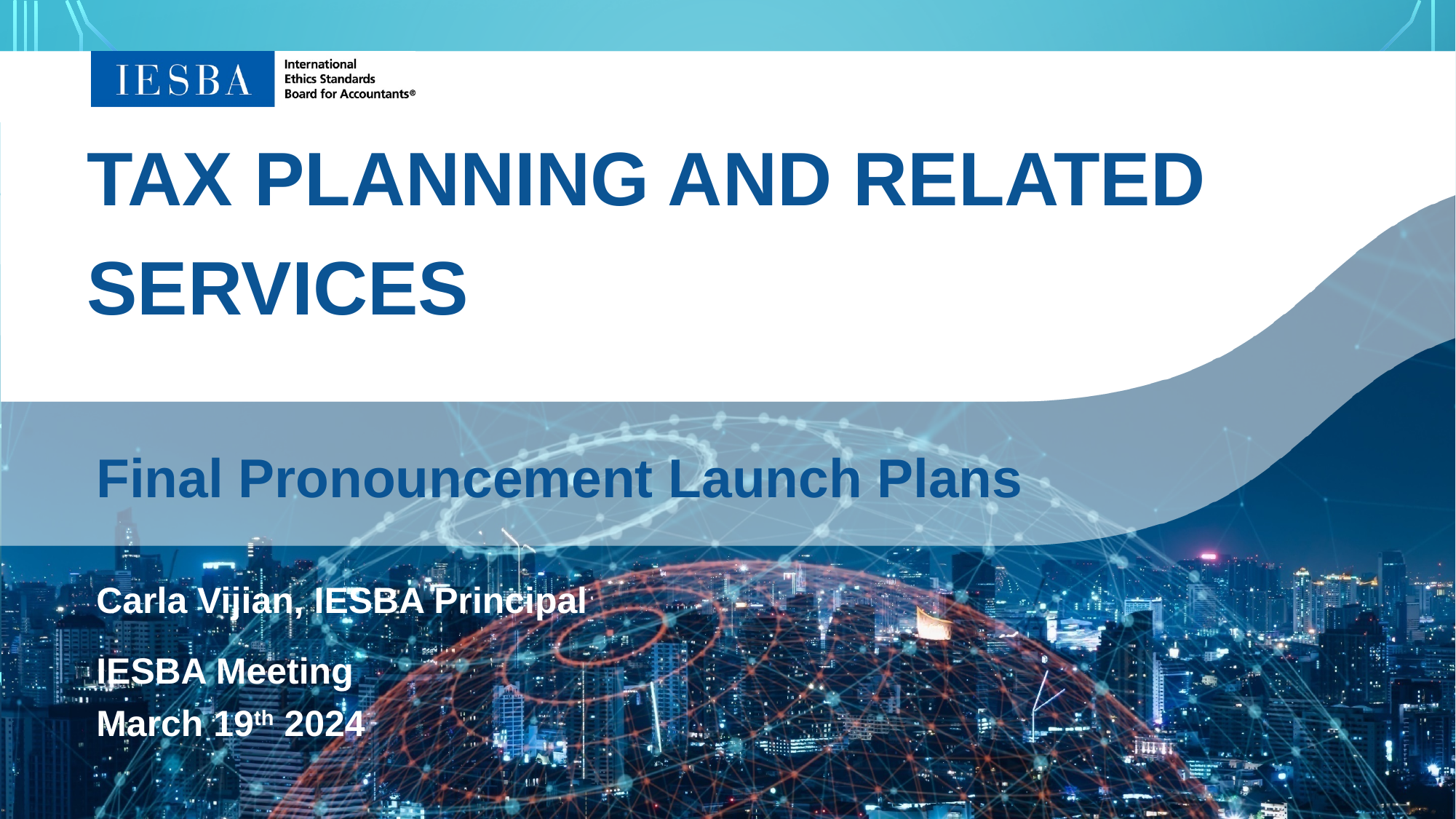

TAX PLANNING AND RELATED SERVICES

Final Pronouncement Launch Plans
Carla Vijian, IESBA Principal
IESBA Meeting
March 19th 2024